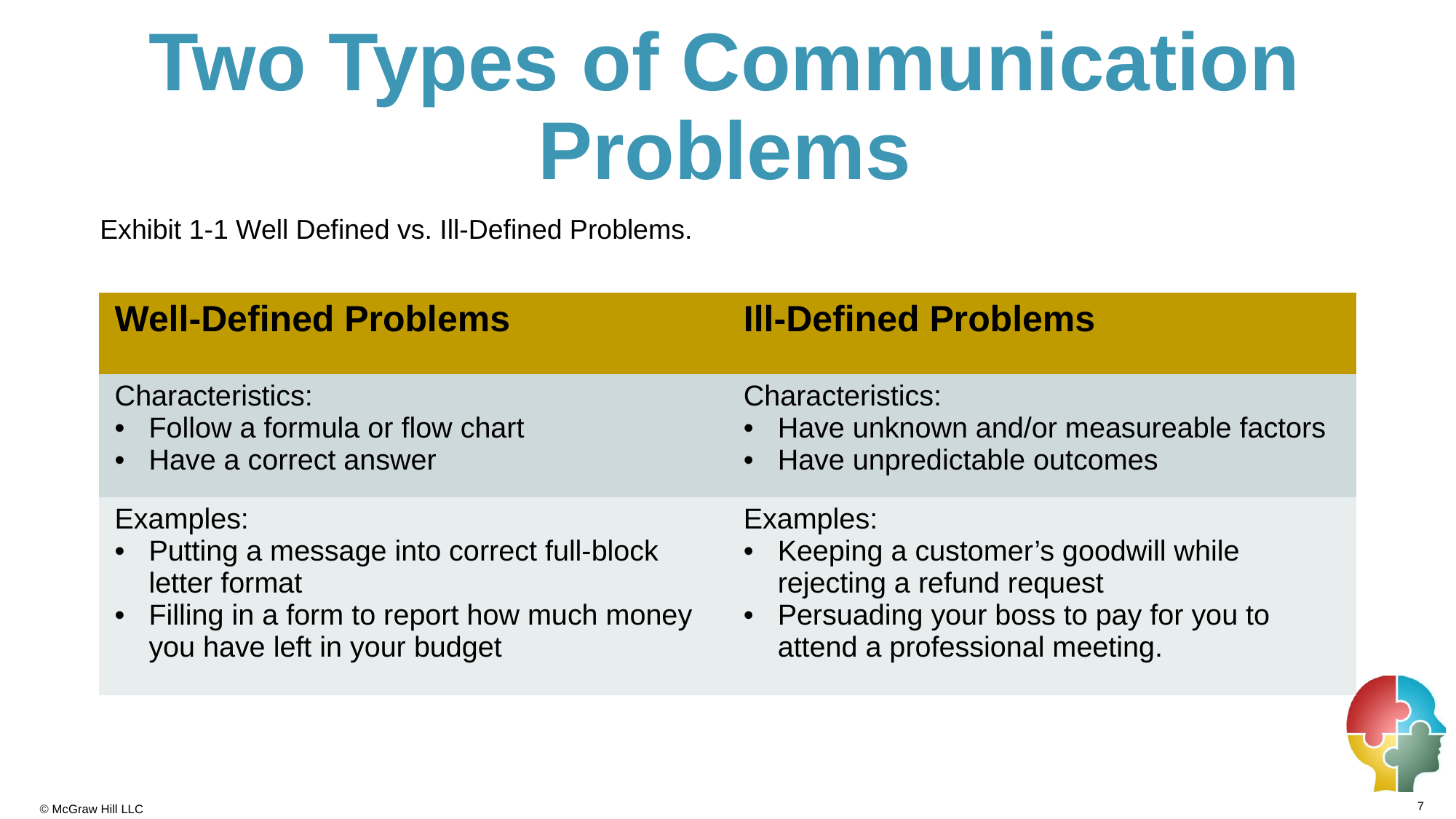

# Two Types of Communication Problems
Exhibit 1-1 Well Defined vs. Ill-Defined Problems.
Table divided into two columns compares well defined versus ill-defined problems given the characterstics and examples. Column headers are marked as well-defined problems and ill-defined problems.
| Well-Defined Problems | Ill-Defined Problems |
| --- | --- |
| Characteristics: Follow a formula or flow chart Have a correct answer | Characteristics: Have unknown and/or measureable factors Have unpredictable outcomes |
| Examples: Putting a message into correct full-block letter format Filling in a form to report how much money you have left in your budget | Examples: Keeping a customer’s goodwill while rejecting a refund request Persuading your boss to pay for you to attend a professional meeting. |
7